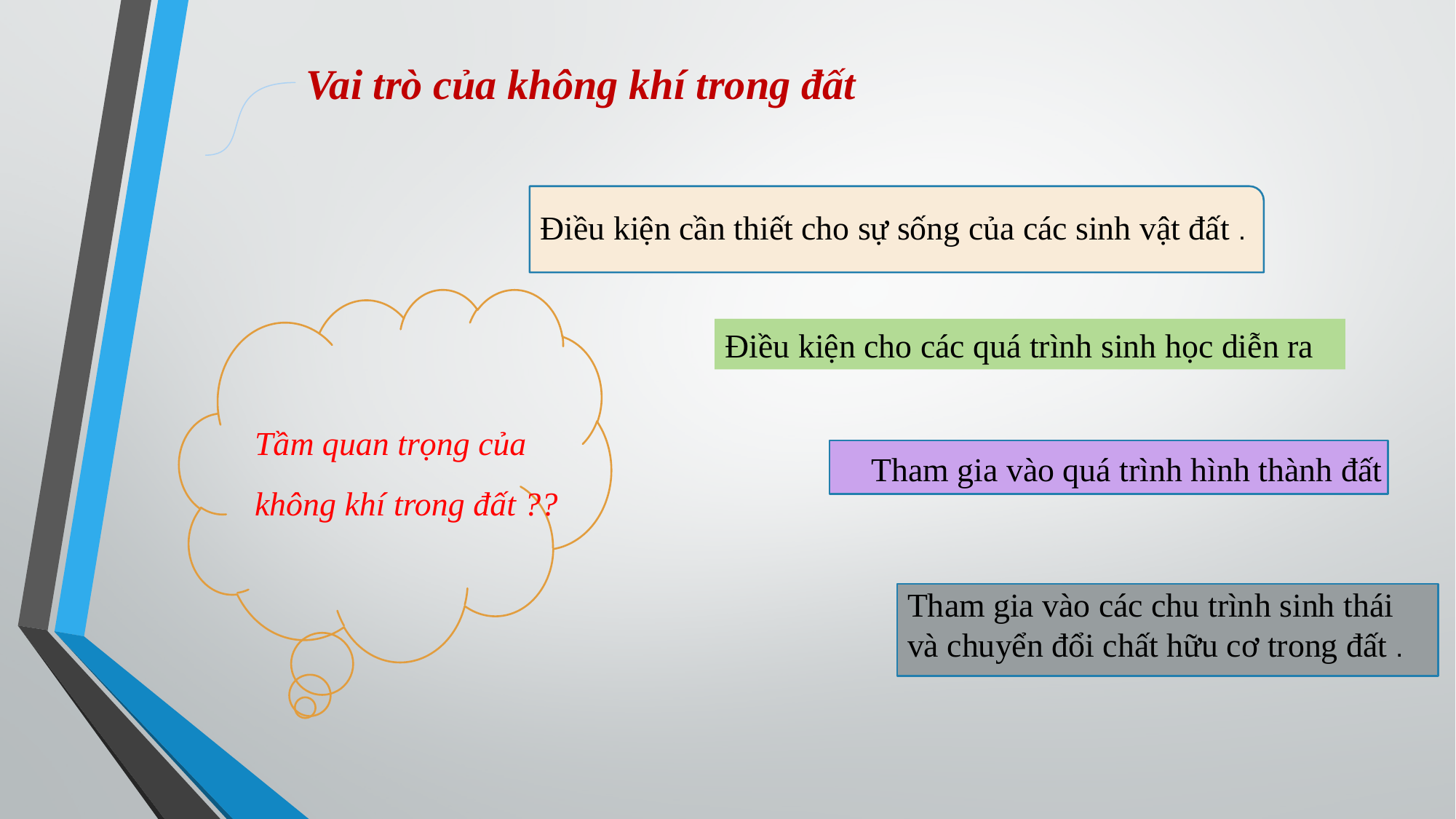

Vai trò của không khí trong đất

Điều kiện cần thiết cho sự sống của các sinh vật đất .

Điều kiện cho các quá trình sinh học diễn ra
Tầm quan trọng của không khí trong đất ??

Tham gia vào quá trình hình thành đất
Tham gia vào các chu trình sinh thái và chuyển đổi chất hữu cơ trong đất .